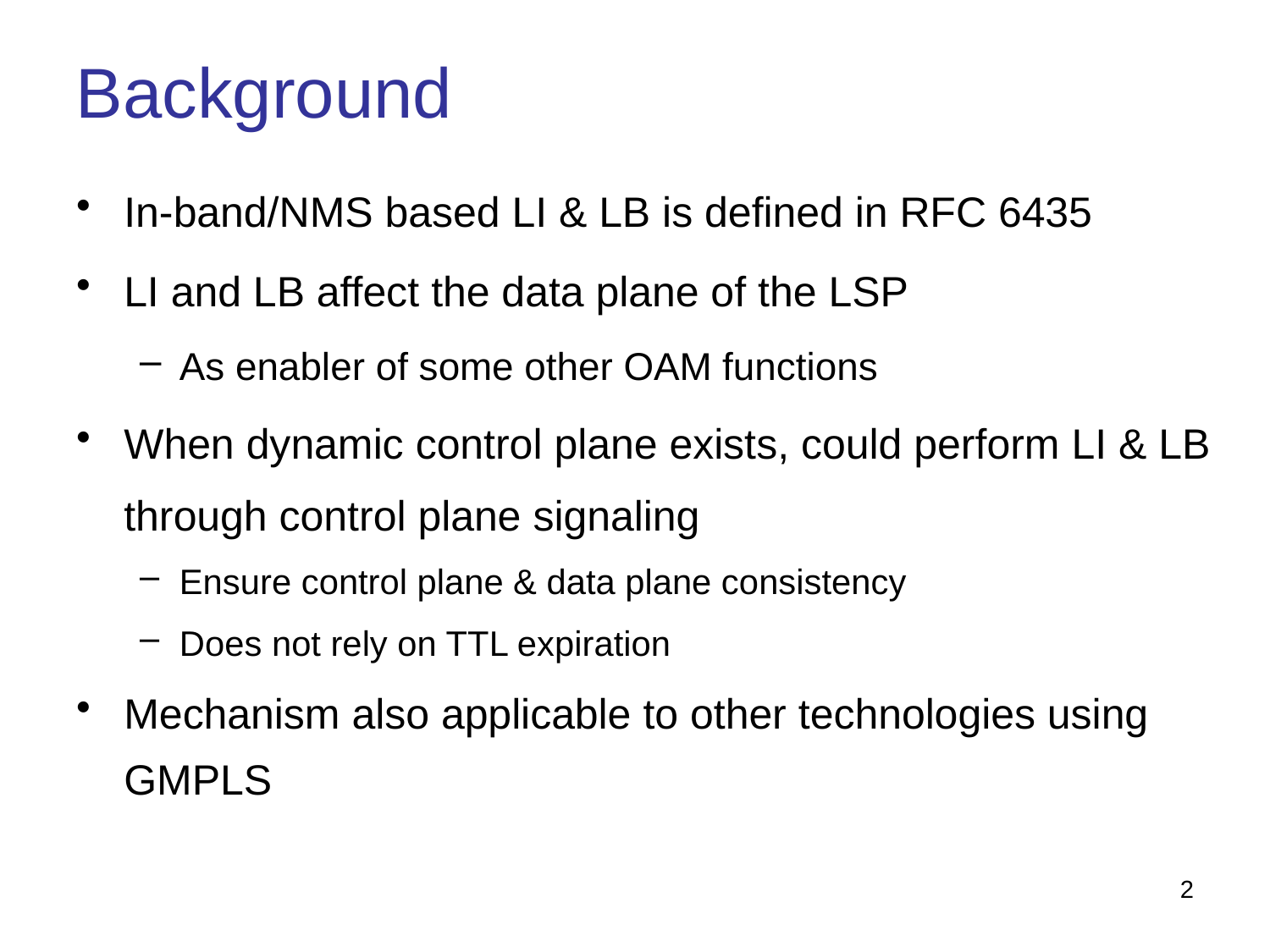

Background
In-band/NMS based LI & LB is defined in RFC 6435
LI and LB affect the data plane of the LSP
As enabler of some other OAM functions
When dynamic control plane exists, could perform LI & LB through control plane signaling
Ensure control plane & data plane consistency
Does not rely on TTL expiration
Mechanism also applicable to other technologies using GMPLS
2